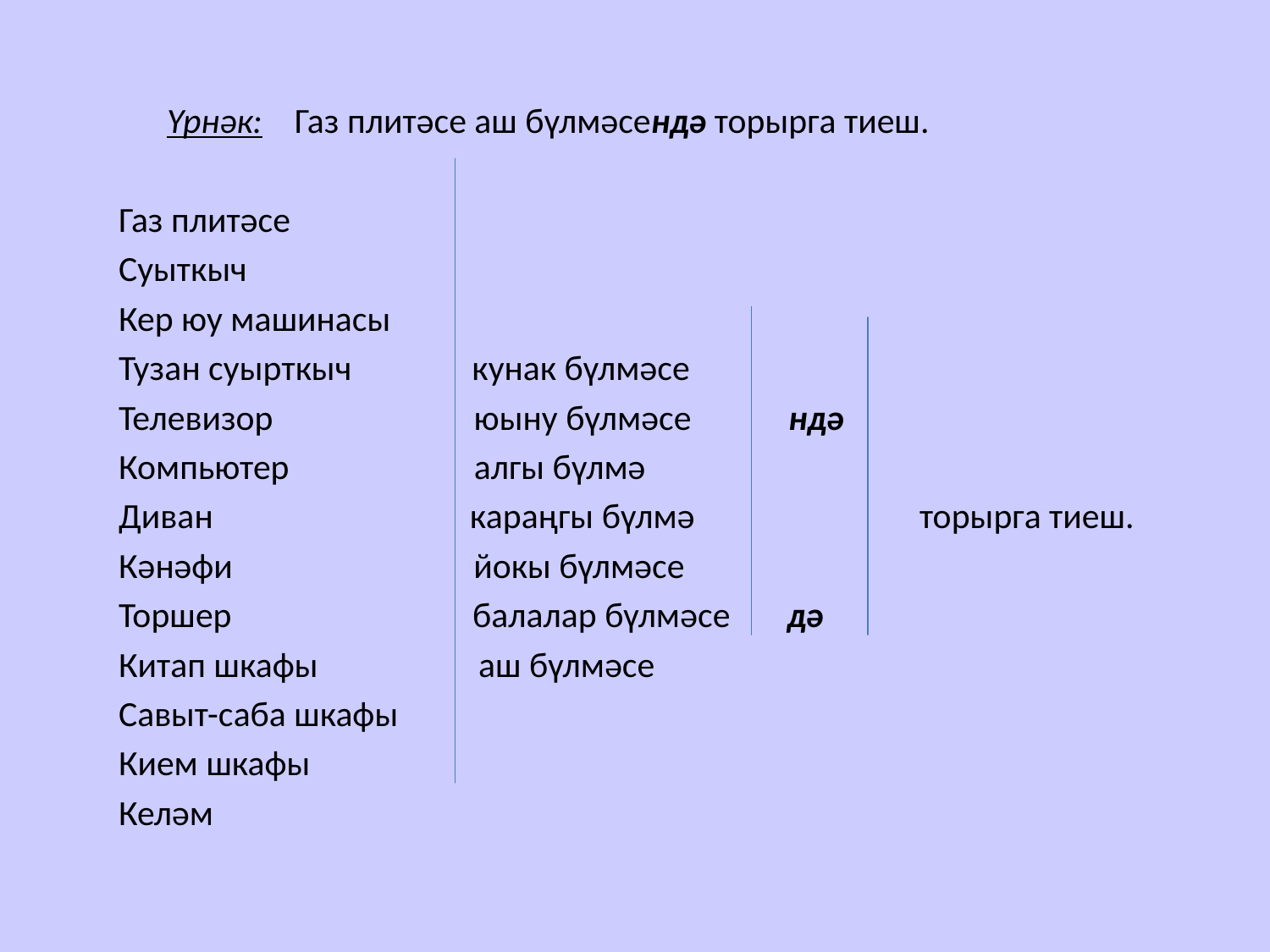

Үрнәк:    Газ плитәсе аш бүлмәсендә торырга тиеш.

Газ плитәсе
Суыткыч
Кер юу машинасы
Тузан суырткыч               кунак бүлмәсе
Телевизор                         юыну бүлмәсе            ндә
Компьютер                       алгы бүлмә
Диван                                караңгы бүлмә                            торырга тиеш.
Кәнәфи                              йокы бүлмәсе
Торшер                              балалар бүлмәсе       дә
Китап шкафы                    аш бүлмәсе
Савыт-саба шкафы
Кием шкафы
Келәм